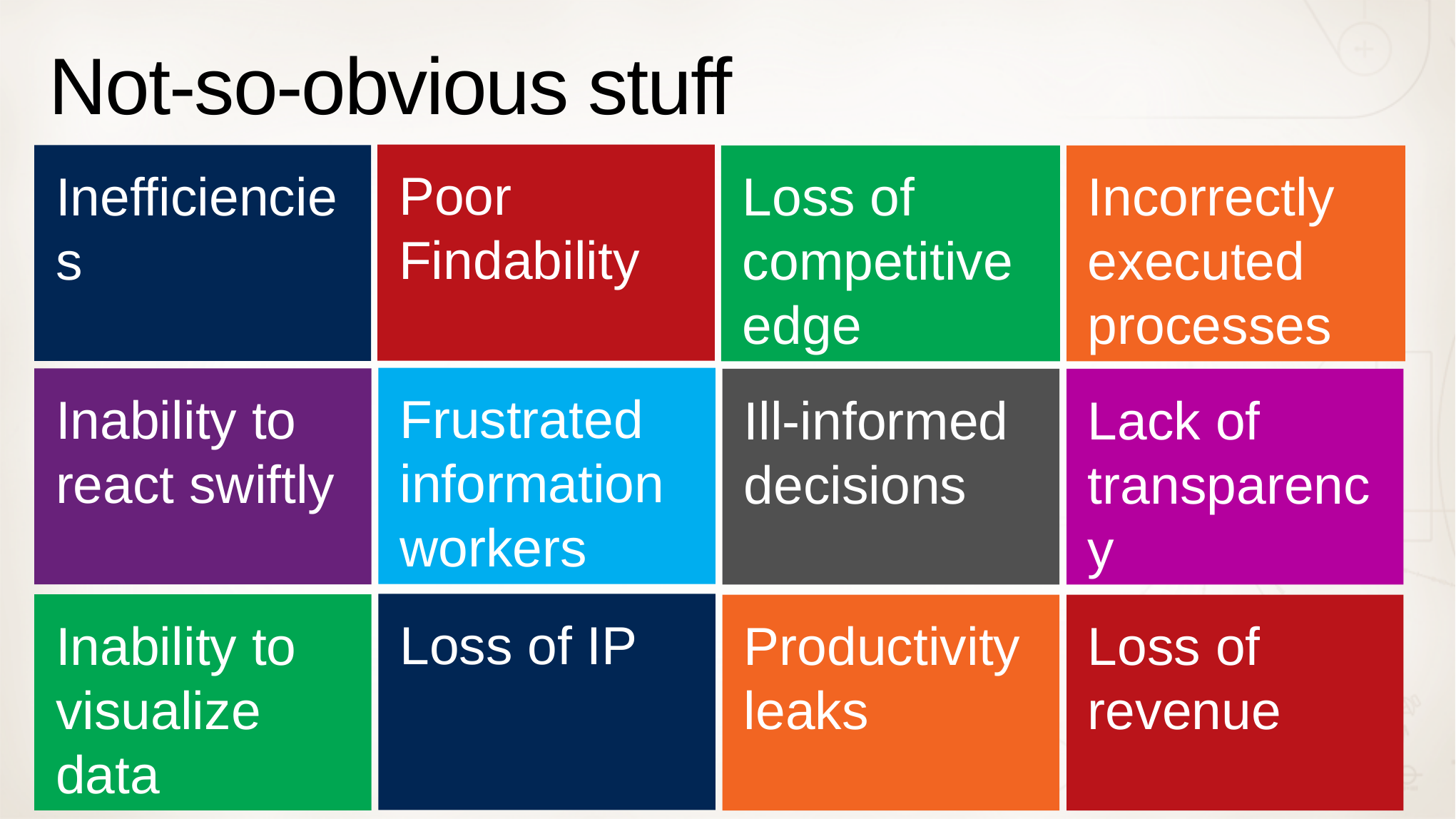

# Not-so-obvious stuff
Poor Findability
Inefficiencies

Loss of competitive edge
Incorrectly executed processes
Frustrated information workers
Inability to react swiftly
Ill-informed decisions
Lack of transparency
Loss of IP
Inability to visualize data
Productivity leaks
Loss of revenue